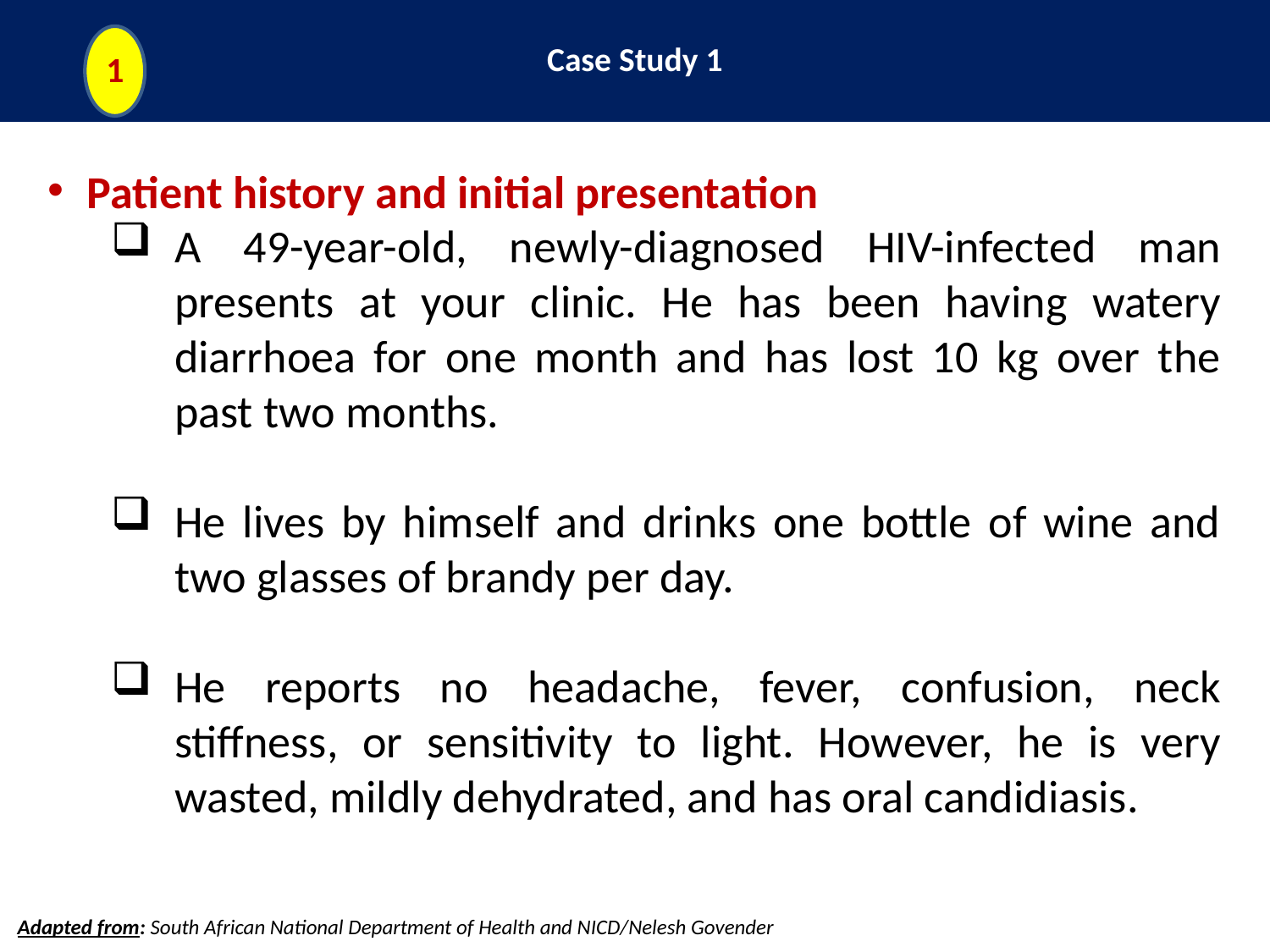

Case Study 1
1
Patient history and initial presentation
A 49-year-old, newly-diagnosed HIV-infected man presents at your clinic. He has been having watery diarrhoea for one month and has lost 10 kg over the past two months.

He lives by himself and drinks one bottle of wine and two glasses of brandy per day.

He reports no headache, fever, confusion, neck stiffness, or sensitivity to light. However, he is very wasted, mildly dehydrated, and has oral candidiasis.
Adapted from: South African National Department of Health and NICD/Nelesh Govender